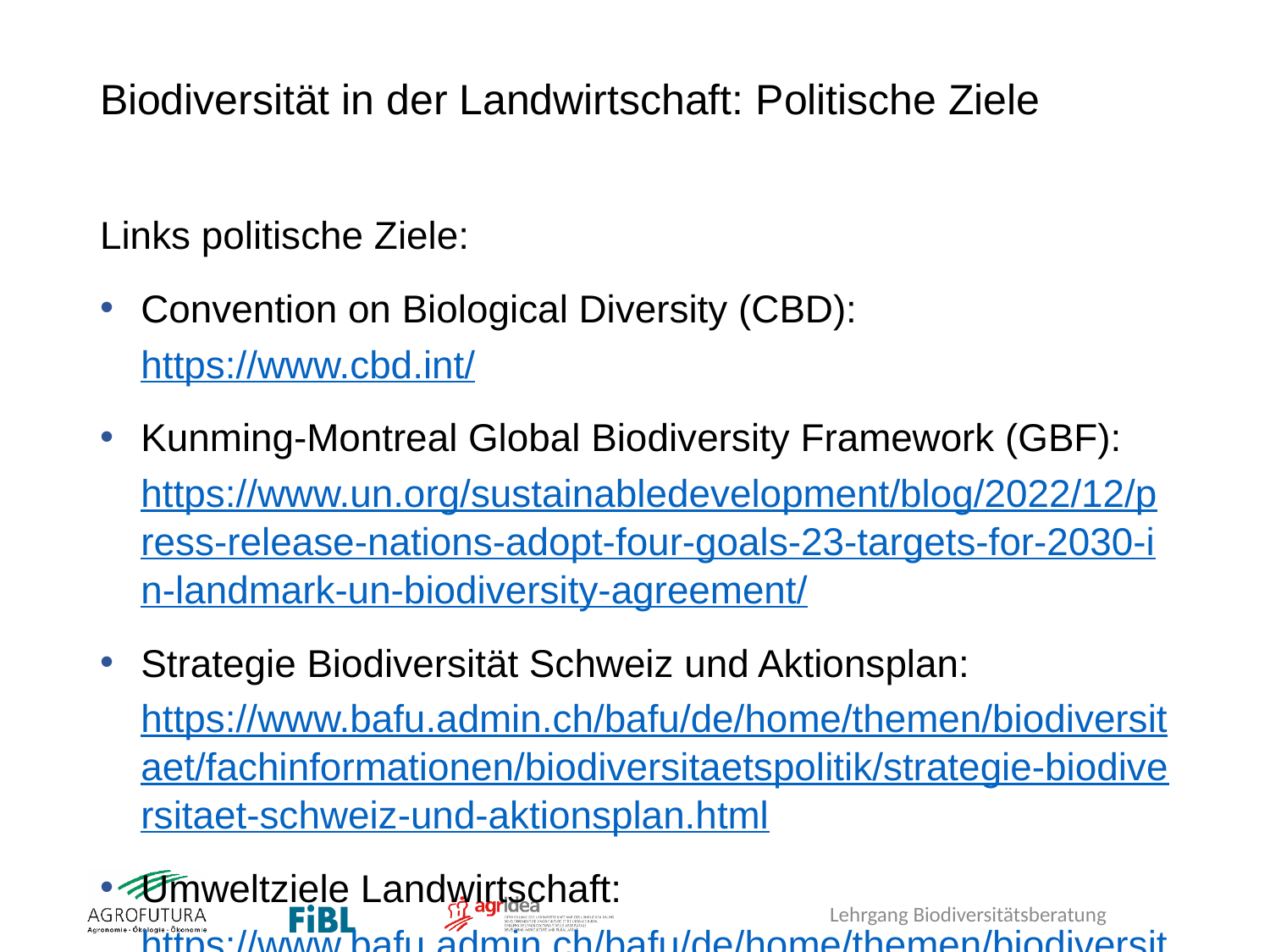

# Biodiversität in der Landwirtschaft: Politische Ziele
Links politische Ziele:
Convention on Biological Diversity (CBD): https://www.cbd.int/
Kunming-Montreal Global Biodiversity Framework (GBF): https://www.un.org/sustainabledevelopment/blog/2022/12/press-release-nations-adopt-four-goals-23-targets-for-2030-in-landmark-un-biodiversity-agreement/
Strategie Biodiversität Schweiz und Aktionsplan: https://www.bafu.admin.ch/bafu/de/home/themen/biodiversitaet/fachinformationen/biodiversitaetspolitik/strategie-biodiversitaet-schweiz-und-aktionsplan.html
Umweltziele Landwirtschaft: https://www.bafu.admin.ch/bafu/de/home/themen/biodiversitaet/publikationen-studien/publikationen/umweltziele-landwirtschaft-statusbericht-2016.html
Lehrgang Biodiversitätsberatung